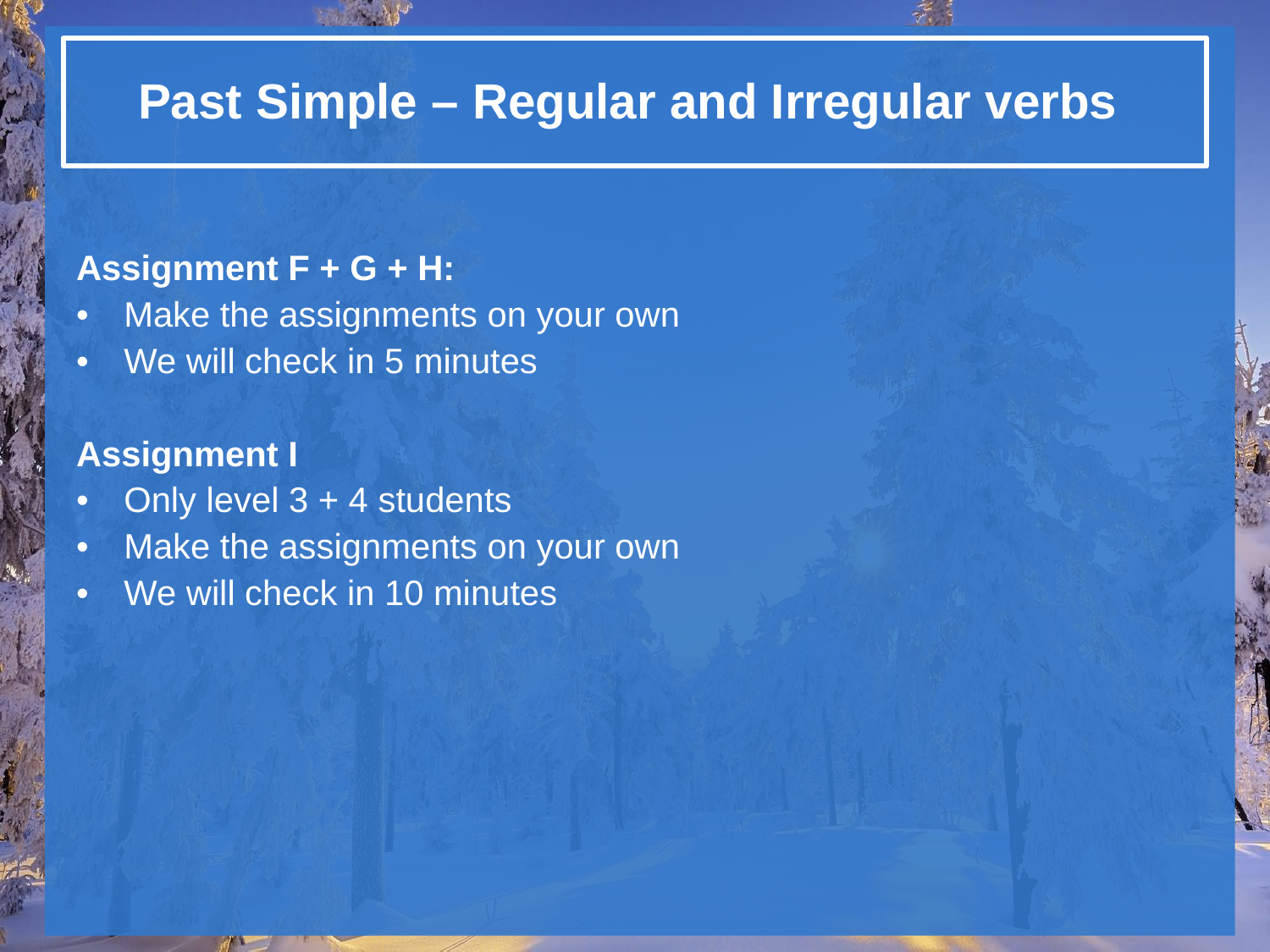

# Past Simple – Regular and Irregular verbs

Assignment F + G + H:
Make the assignments on your own
We will check in 5 minutes

Assignment I
Only level 3 + 4 students
Make the assignments on your own
We will check in 10 minutes